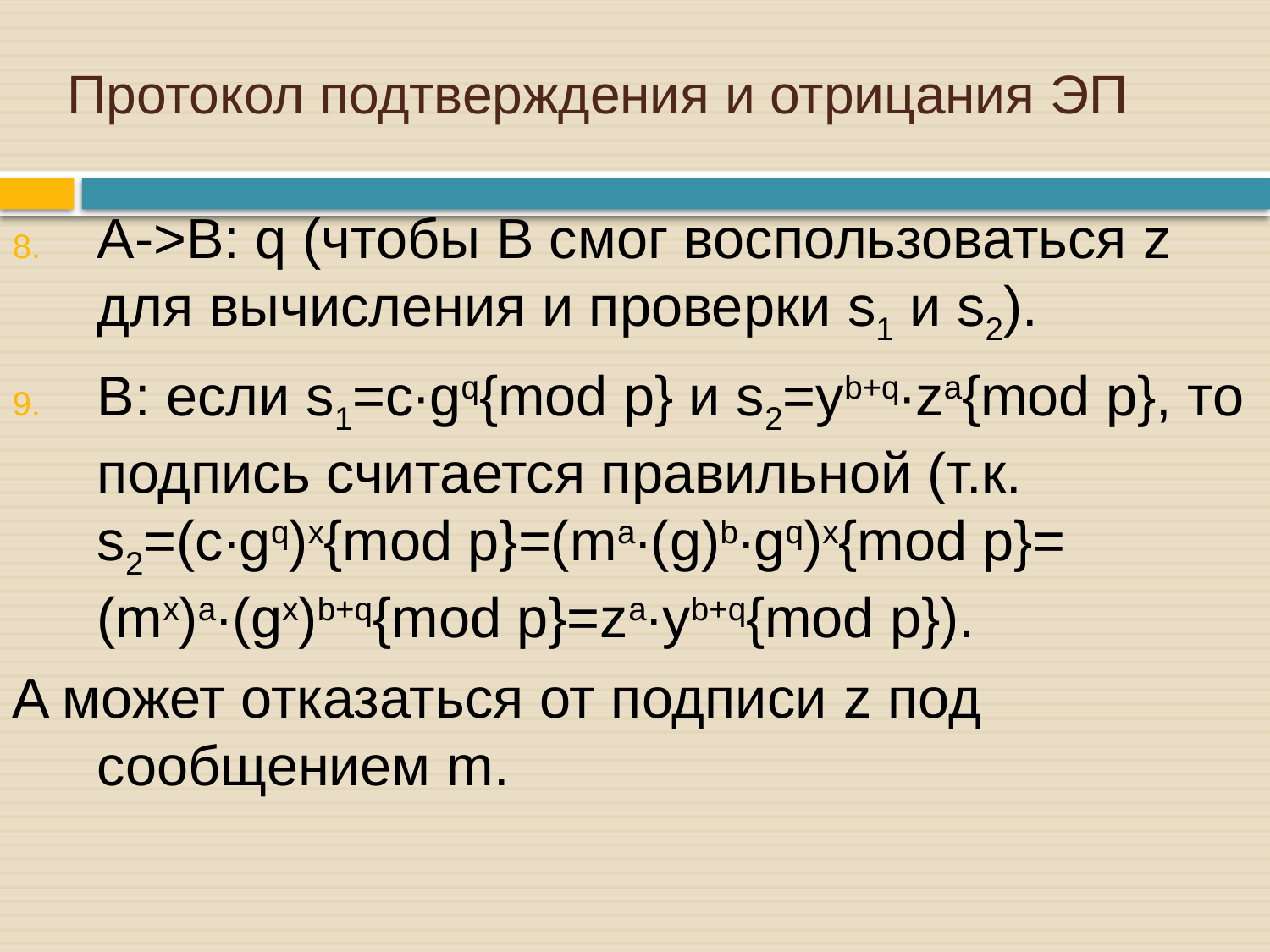

# Протокол подтверждения и отрицания ЭП
A->B: q (чтобы B смог воспользоваться z для вычисления и проверки s1 и s2).
B: если s1=c∙gq{mod p} и s2=yb+q∙za{mod p}, то подпись считается правильной (т.к. s2=(c∙gq)x{mod p}=(ma∙(g)b∙gq)x{mod p}= (mx)a∙(gx)b+q{mod p}=za∙yb+q{mod p}).
A может отказаться от подписи z под сообщением m.